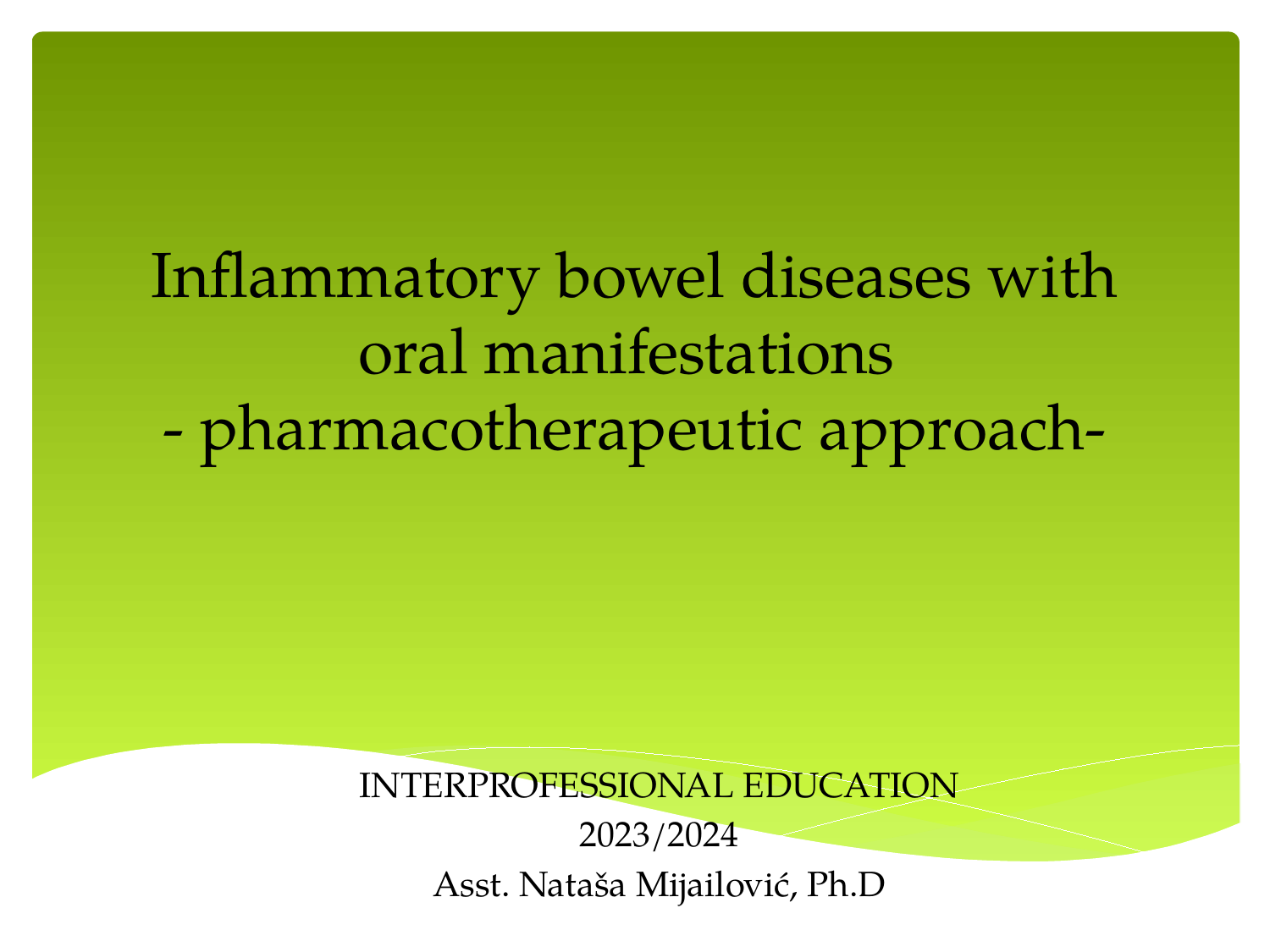

# Inflammatory bowel diseases with oral manifestations - pharmacotherapeutic approach-
INTERPROFESSIONAL EDUCATION
2023/2024
Asst. Nataša Mijailović, Ph.D